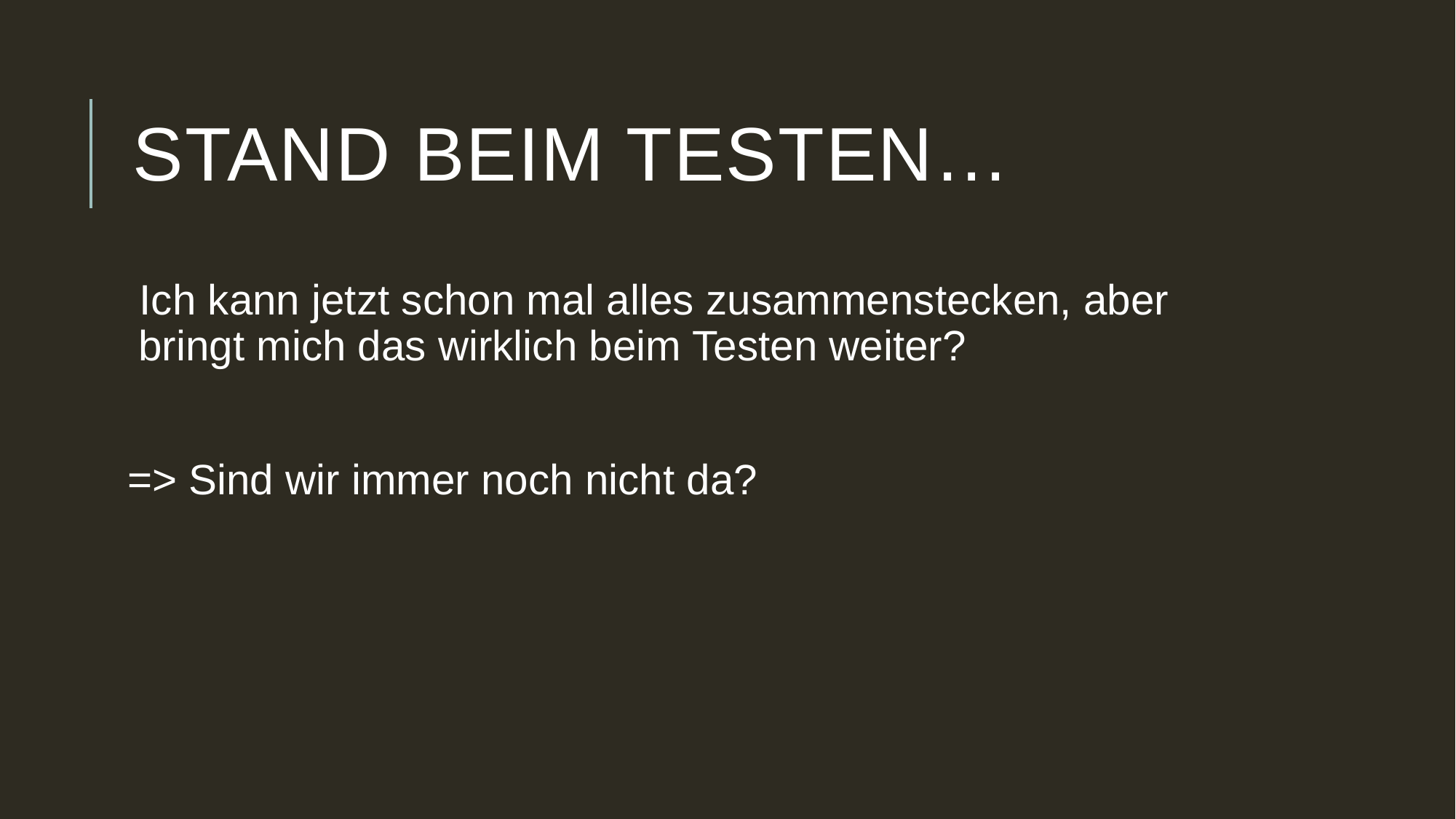

# Stand beim Testen…
Ich kann jetzt schon mal alles zusammenstecken, aber bringt mich das wirklich beim Testen weiter?

=> Sind wir immer noch nicht da?